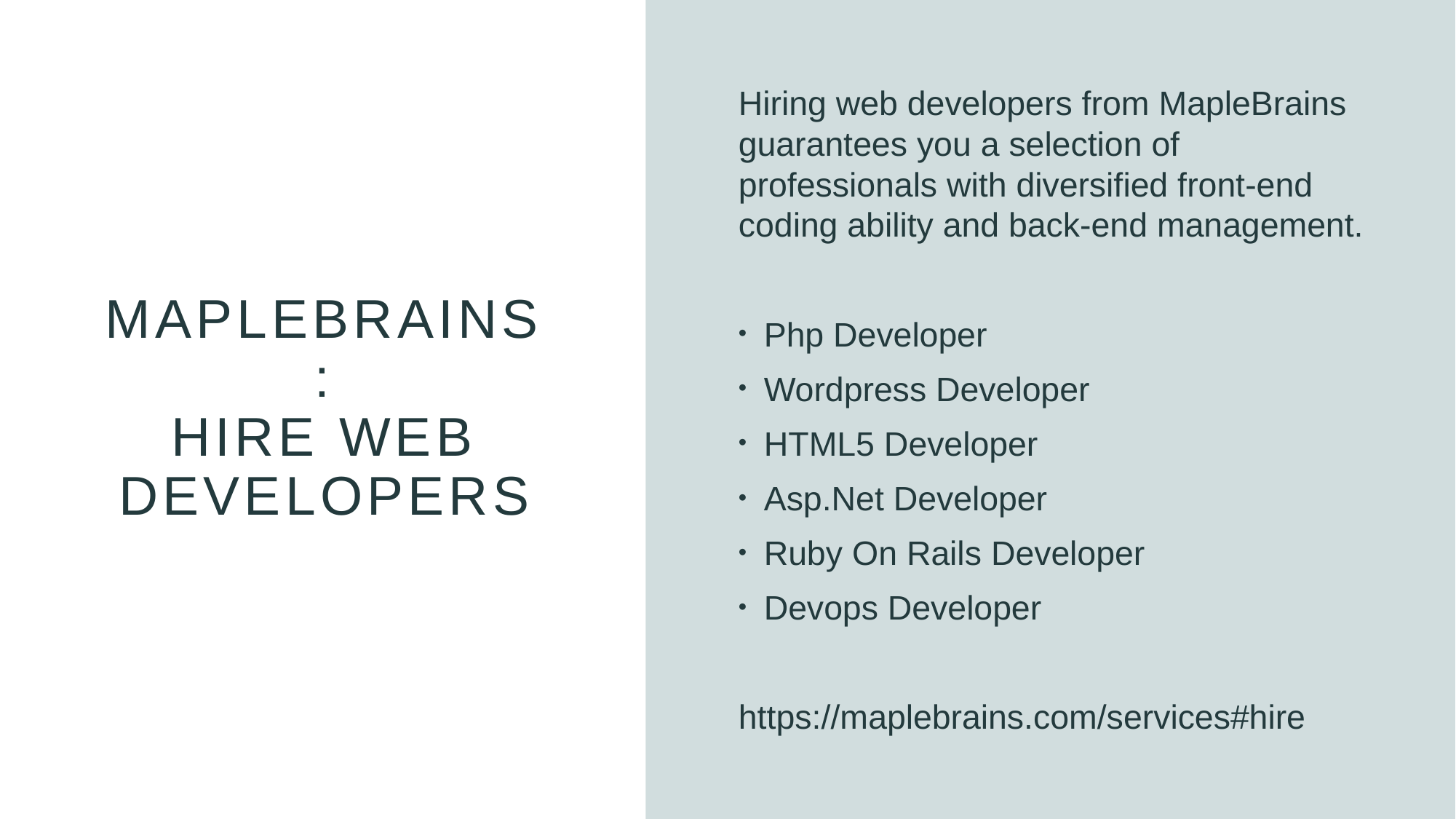

# Maplebrains: hire web developers
Hiring web developers from MapleBrains guarantees you a selection of professionals with diversified front-end coding ability and back-end management.

Php Developer
Wordpress Developer
HTML5 Developer
Asp.Net Developer
Ruby On Rails Developer
Devops Developer

https://maplebrains.com/services#hire